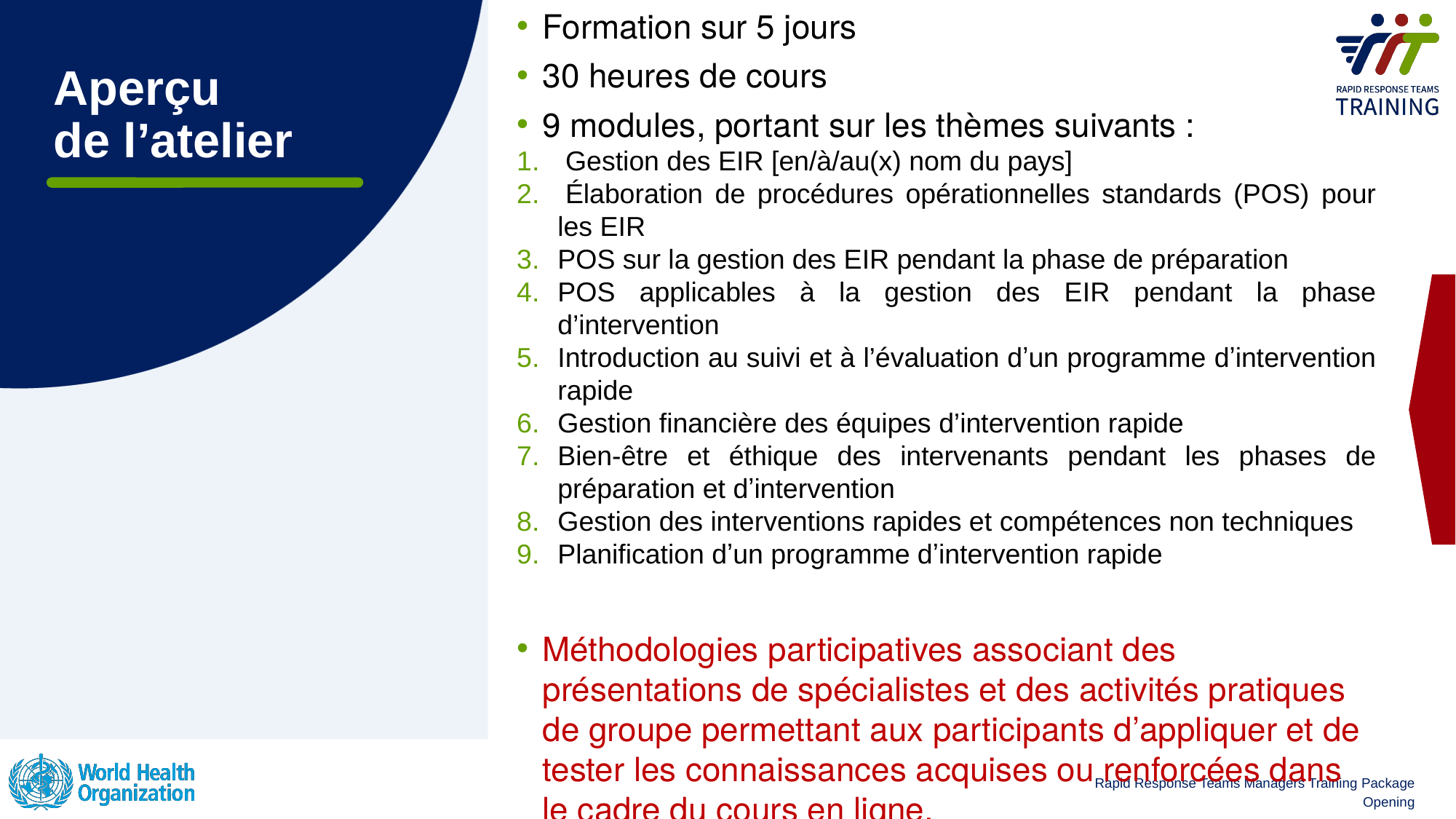

# Aperçu de lʼatelier
Formation sur 5 jours
30 heures de cours
9 modules, portant sur les thèmes suivants :
 Gestion des EIR [en/à/au(x) nom du pays]
 Élaboration de procédures opérationnelles standards (POS) pour les EIR
POS sur la gestion des EIR pendant la phase de préparation
POS applicables à la gestion des EIR pendant la phase d’intervention
Introduction au suivi et à l’évaluation dʼun programme dʼintervention rapide
Gestion financière des équipes d’intervention rapide
Bien-être et éthique des intervenants pendant les phases de préparation et dʼintervention
Gestion des interventions rapides et compétences non techniques
Planification dʼun programme dʼintervention rapide

Méthodologies participatives associant des présentations de spécialistes et des activités pratiques de groupe permettant aux participants d’appliquer et de tester les connaissances acquises ou renforcées dans le cadre du cours en ligne.